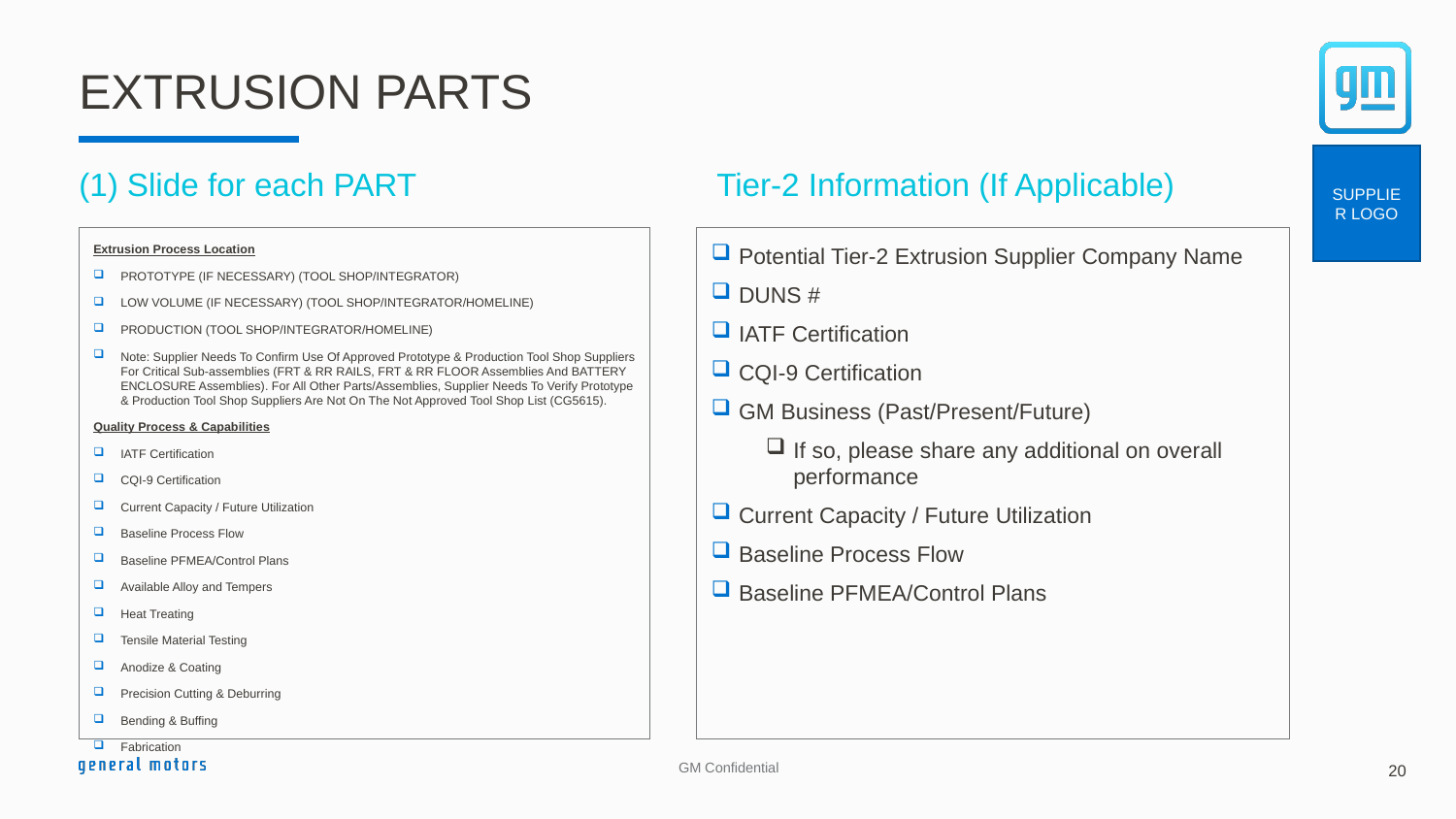

# EXTRUSION PARTS
SUPPLIER LOGO
(1) Slide for each PART
Tier-2 Information (If Applicable)
Extrusion Process Location
PROTOTYPE (IF NECESSARY) (TOOL SHOP/INTEGRATOR)
LOW VOLUME (IF NECESSARY) (TOOL SHOP/INTEGRATOR/HOMELINE)
PRODUCTION (TOOL SHOP/INTEGRATOR/HOMELINE)
Note: Supplier Needs To Confirm Use Of Approved Prototype & Production Tool Shop Suppliers For Critical Sub-assemblies (FRT & RR RAILS, FRT & RR FLOOR Assemblies And BATTERY ENCLOSURE Assemblies). For All Other Parts/Assemblies, Supplier Needs To Verify Prototype & Production Tool Shop Suppliers Are Not On The Not Approved Tool Shop List (CG5615).
Quality Process & Capabilities
IATF Certification
CQI-9 Certification
Current Capacity / Future Utilization
Baseline Process Flow
Baseline PFMEA/Control Plans
Available Alloy and Tempers
Heat Treating
Tensile Material Testing
Anodize & Coating
Precision Cutting & Deburring
Bending & Buffing
Fabrication
Potential Tier-2 Extrusion Supplier Company Name
DUNS #
IATF Certification
CQI-9 Certification
GM Business (Past/Present/Future)
If so, please share any additional on overall performance
Current Capacity / Future Utilization
Baseline Process Flow
Baseline PFMEA/Control Plans

20
GM Confidential